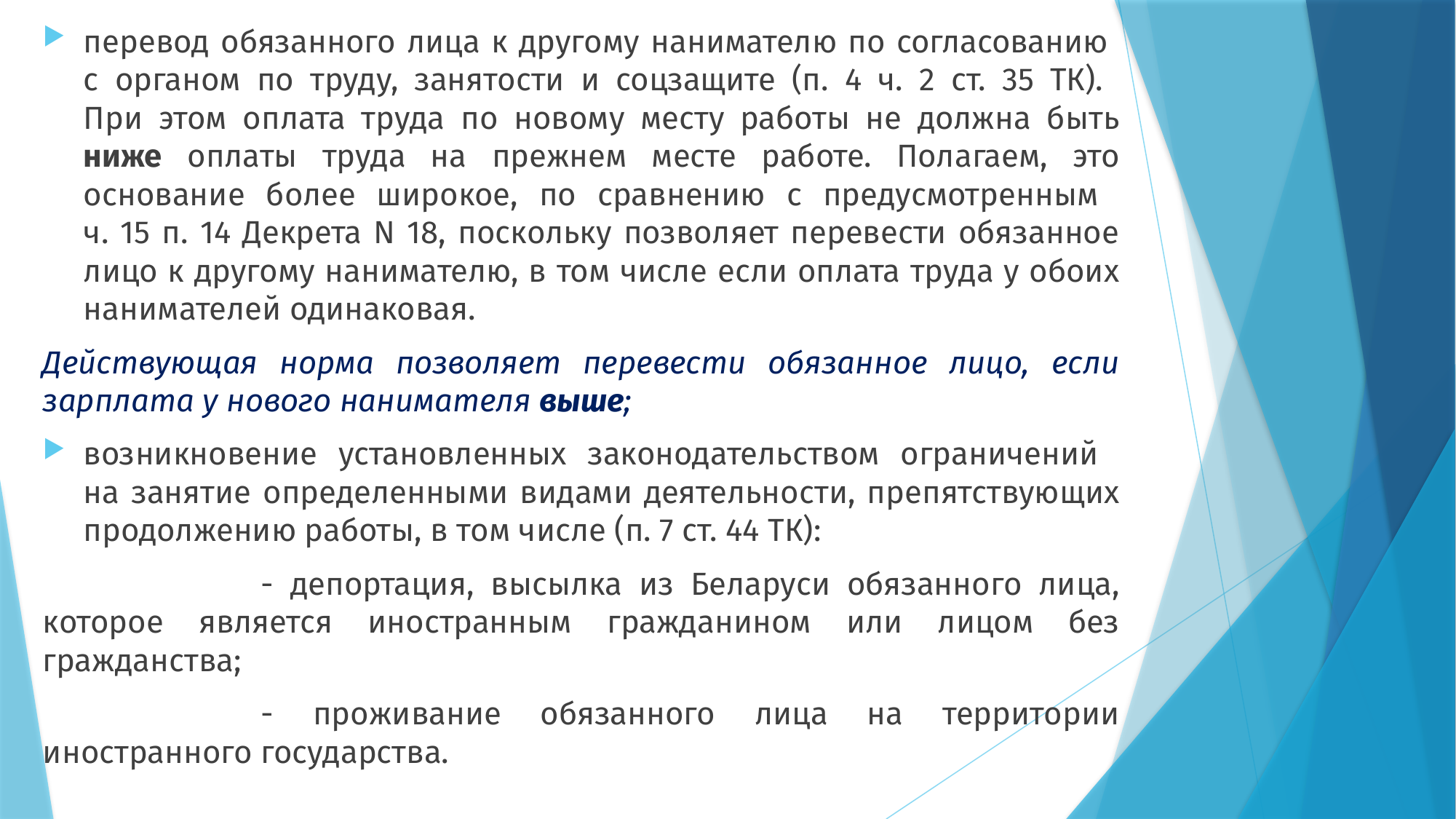

перевод обязанного лица к другому нанимателю по согласованию
с органом по труду, занятости и соцзащите (п. 4 ч. 2 ст. 35 ТК).
При этом оплата труда по новому месту работы не должна быть ниже оплаты труда на прежнем месте работе. Полагаем, это основание более широкое, по сравнению с предусмотренным
ч. 15 п. 14 Декрета N 18, поскольку позволяет перевести обязанное лицо к другому нанимателю, в том числе если оплата труда у обоих нанимателей одинаковая.
Действующая норма позволяет перевести обязанное лицо, если зарплата у нового нанимателя выше;
возникновение установленных законодательством ограничений
на занятие определенными видами деятельности, препятствующих продолжению работы, в том числе (п. 7 ст. 44 ТК):
		- депортация, высылка из Беларуси обязанного лица, которое является иностранным гражданином или лицом без гражданства;
		- проживание обязанного лица на территории иностранного государства.